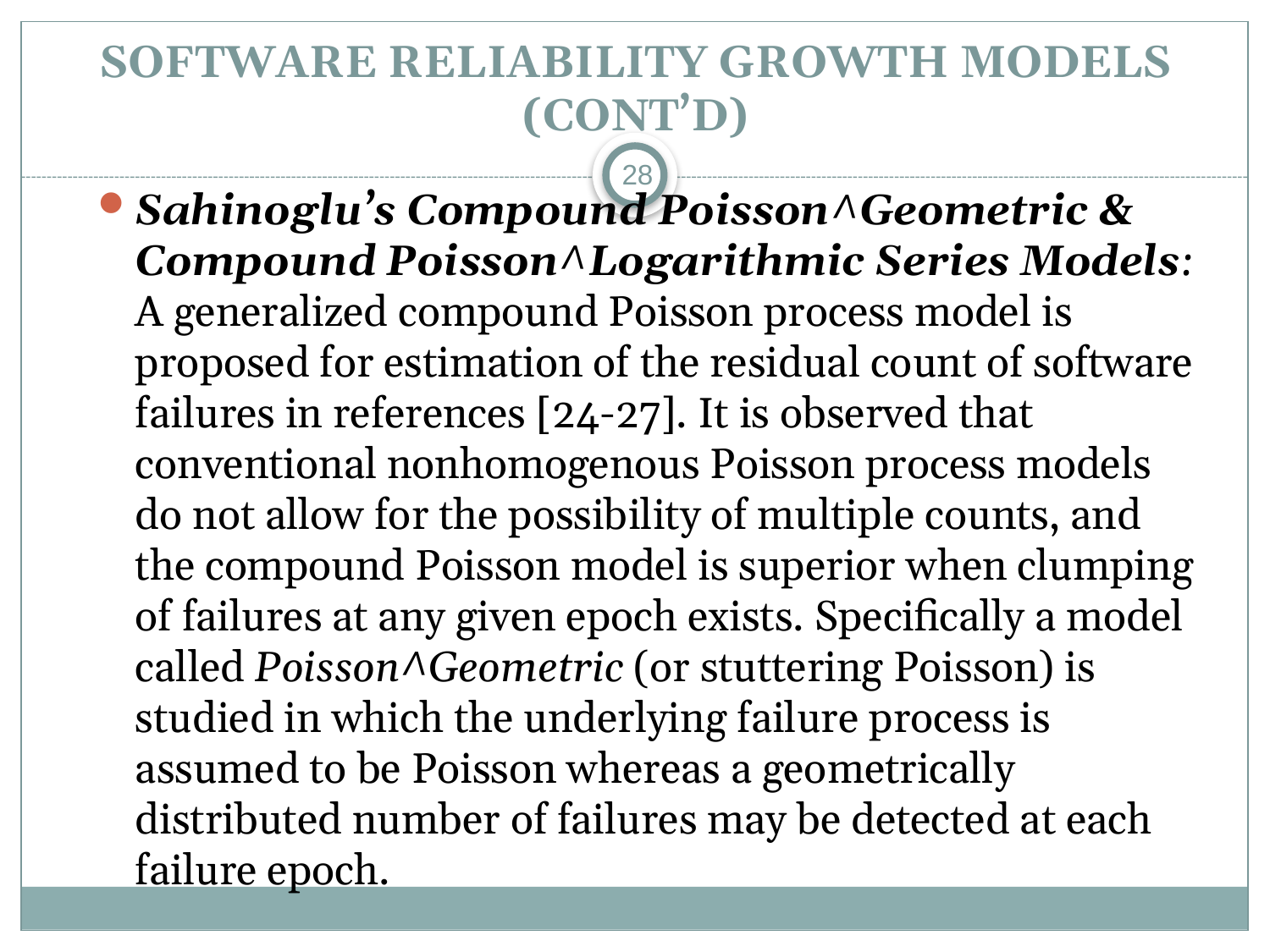

# Software Reliability Growth Models (CONT’D)
28
Sahinoglu’s Compound Poisson^Geometric & Compound Poisson^Logarithmic Series Models: A generalized compound Poisson process model is proposed for estimation of the residual count of software failures in references [24-27]. It is observed that conventional nonhomogenous Poisson process models do not allow for the possibility of multiple counts, and the compound Poisson model is superior when clumping of failures at any given epoch exists. Specifically a model called Poisson^Geometric (or stuttering Poisson) is studied in which the underlying failure process is assumed to be Poisson whereas a geometrically distributed number of failures may be detected at each failure epoch.